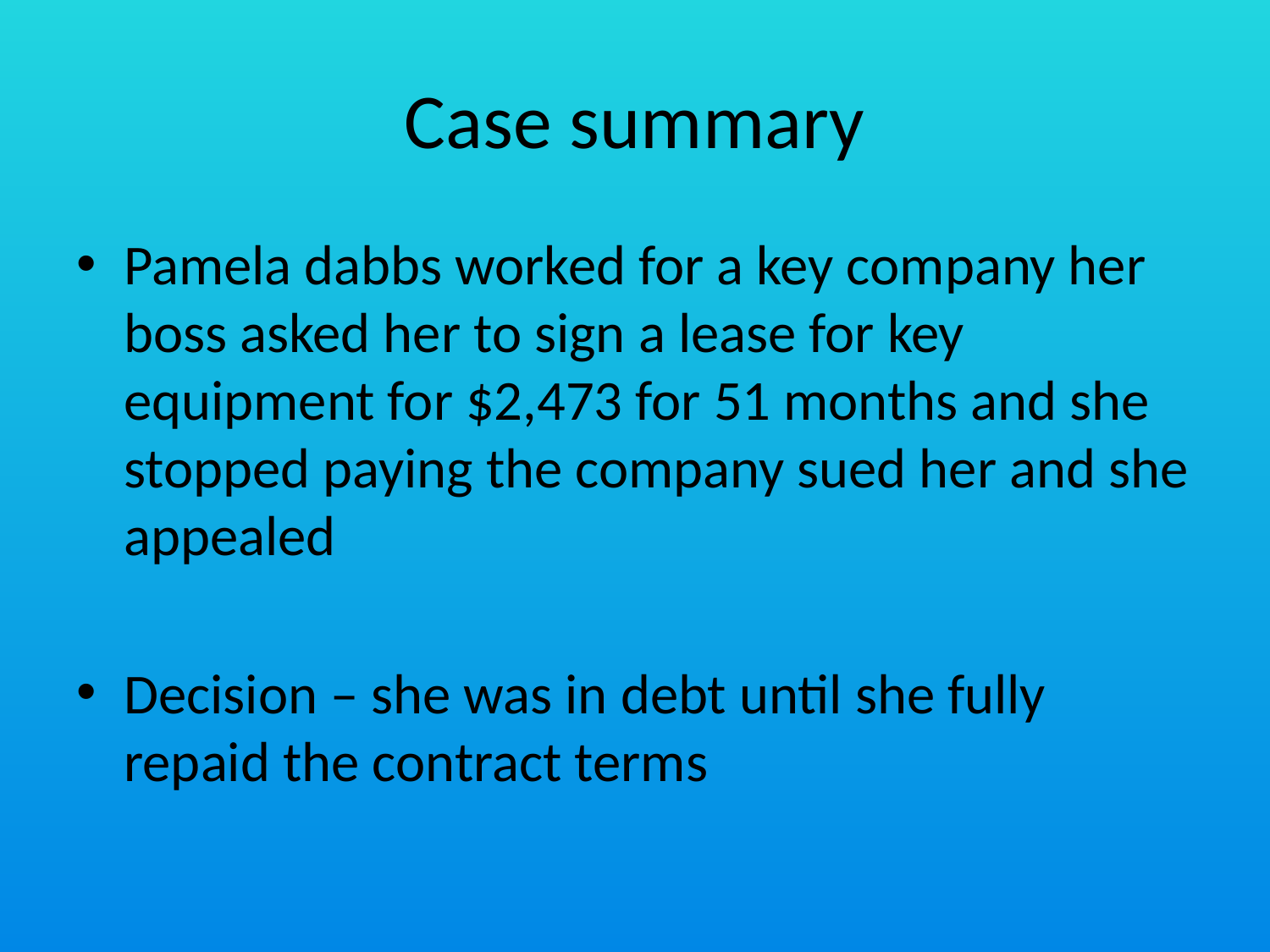

# Case summary
Pamela dabbs worked for a key company her boss asked her to sign a lease for key equipment for $2,473 for 51 months and she stopped paying the company sued her and she appealed

Decision – she was in debt until she fully repaid the contract terms